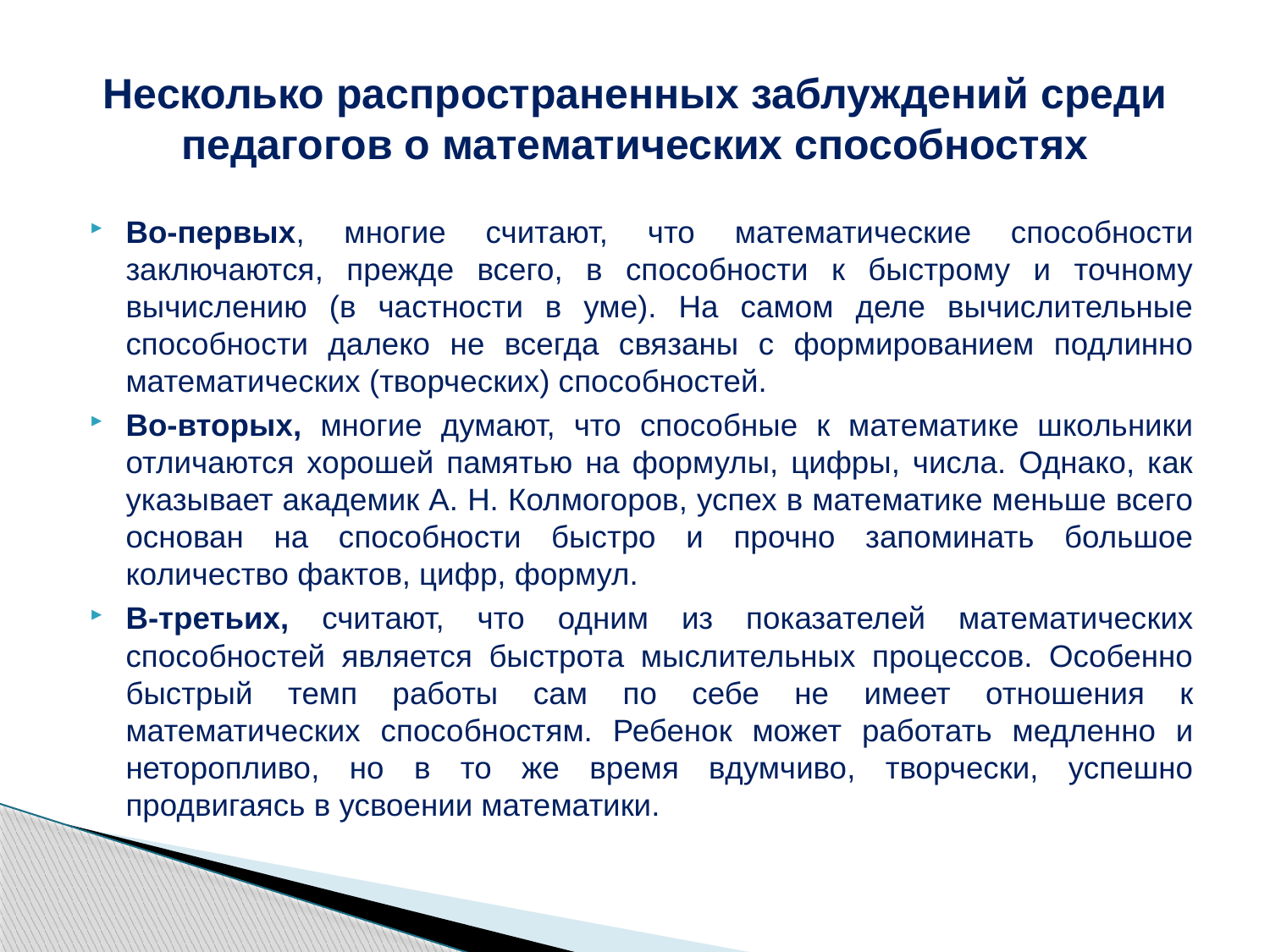

# Несколько распространенных заблуждений среди педагогов о математических способностях
Во-первых, многие считают, что математические способности заключаются, прежде всего, в способности к быстрому и точному вычислению (в частности в уме). На самом деле вычислительные способности далеко не всегда связаны с формированием подлинно математических (творческих) способностей.
Во-вторых, многие думают, что способные к математике школьники отличаются хорошей памятью на формулы, цифры, числа. Однако, как указывает академик А. Н. Колмогоров, успех в математике меньше всего основан на способности быстро и прочно запоминать большое количество фактов, цифр, формул.
В-третьих, считают, что одним из показателей математических способностей является быстрота мыслительных процессов. Особенно быстрый темп работы сам по себе не имеет отношения к математических способностям. Ребенок может работать медленно и неторопливо, но в то же время вдумчиво, творчески, успешно продвигаясь в усвоении математики.